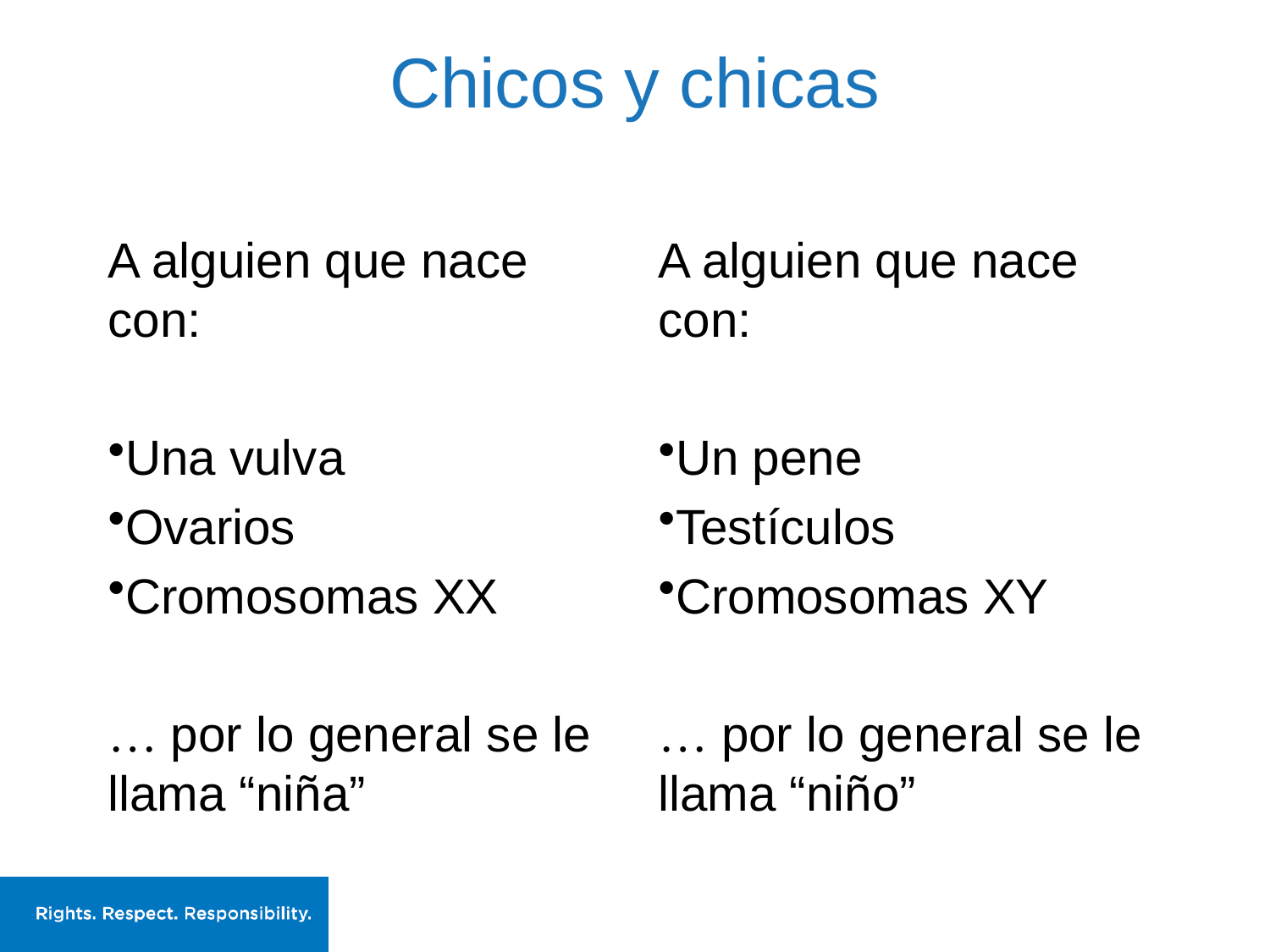

# Chicos y chicas
A alguien que nace con:

Una vulva
Ovarios
Cromosomas XX

… por lo general se le llama “niña”
A alguien que nace con:

Un pene
Testículos
Cromosomas XY

… por lo general se le llama “niño”